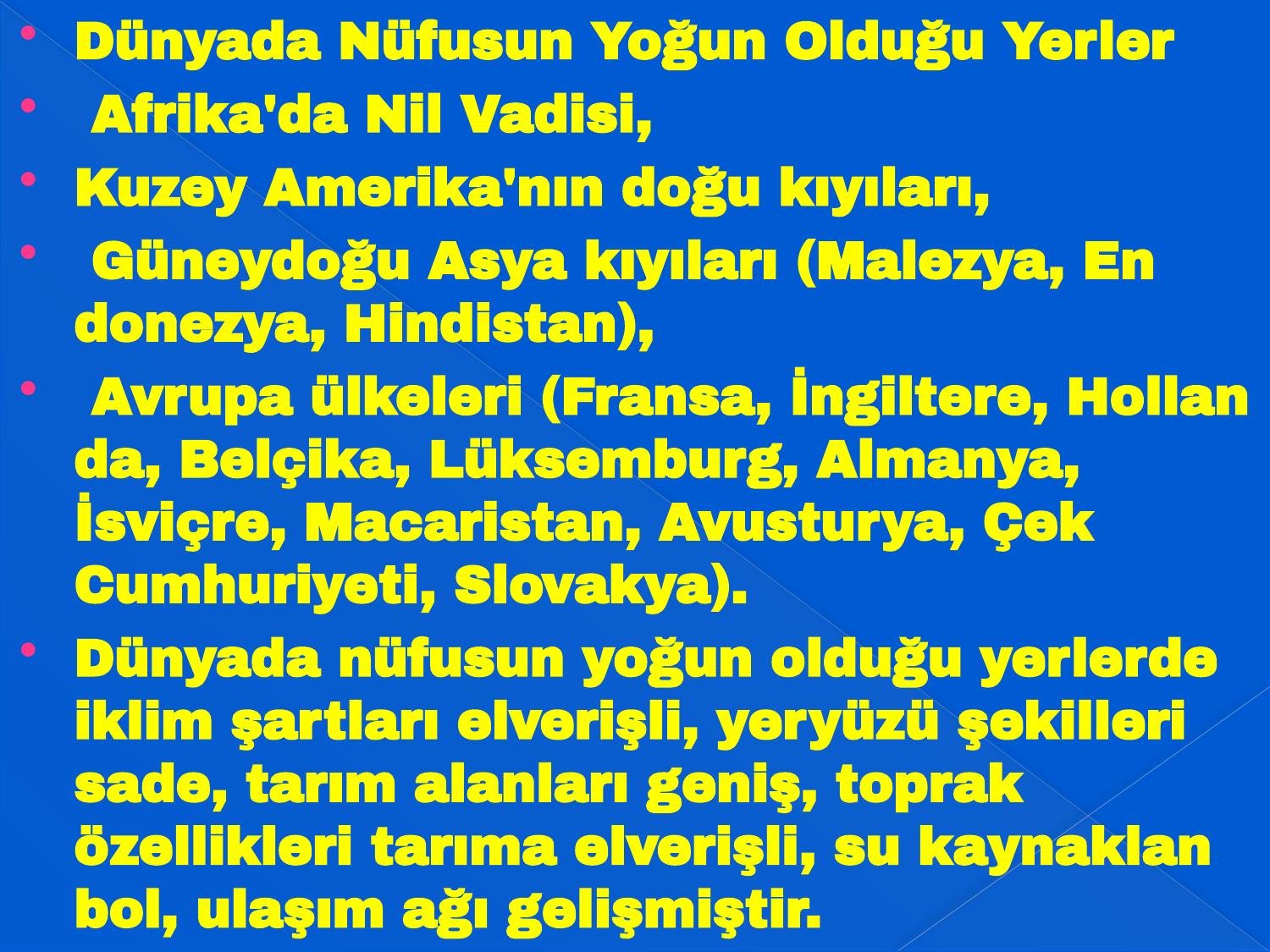

Dünyada Nüfusun Yoğun Olduğu Yerler
 Afrika'da Nil Vadisi,
Kuzey Amerika'nın doğu kıyıları,
 Güneydoğu Asya kıyıları (Malezya, En­donezya, Hindistan),
 Avrupa ülkeleri (Fransa, İngiltere, Hollan­da, Belçika, Lüksemburg, Almanya, İsviçre, Ma­caristan, Avusturya, Çek Cumhuriyeti, Slovakya).
Dünyada nüfusun yoğun olduğu yerlerde iklim şartları elverişli, yeryüzü şekilleri sade, tarım alanları geniş, toprak özellikleri tarıma elverişli, su kaynaklan bol, ulaşım ağı gelişmiştir.